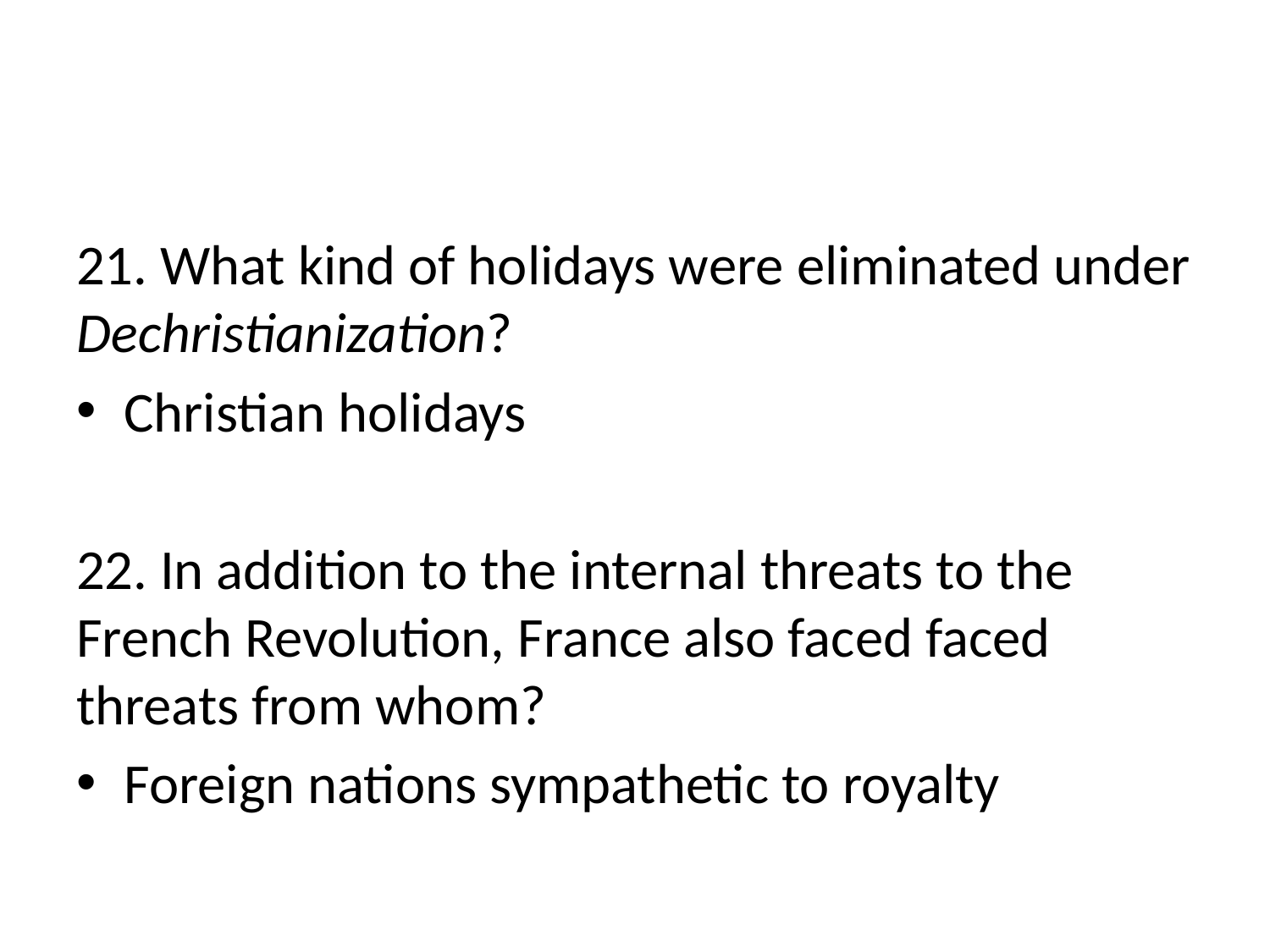

#
21. What kind of holidays were eliminated under Dechristianization?
Christian holidays

22. In addition to the internal threats to the French Revolution, France also faced faced threats from whom?
Foreign nations sympathetic to royalty